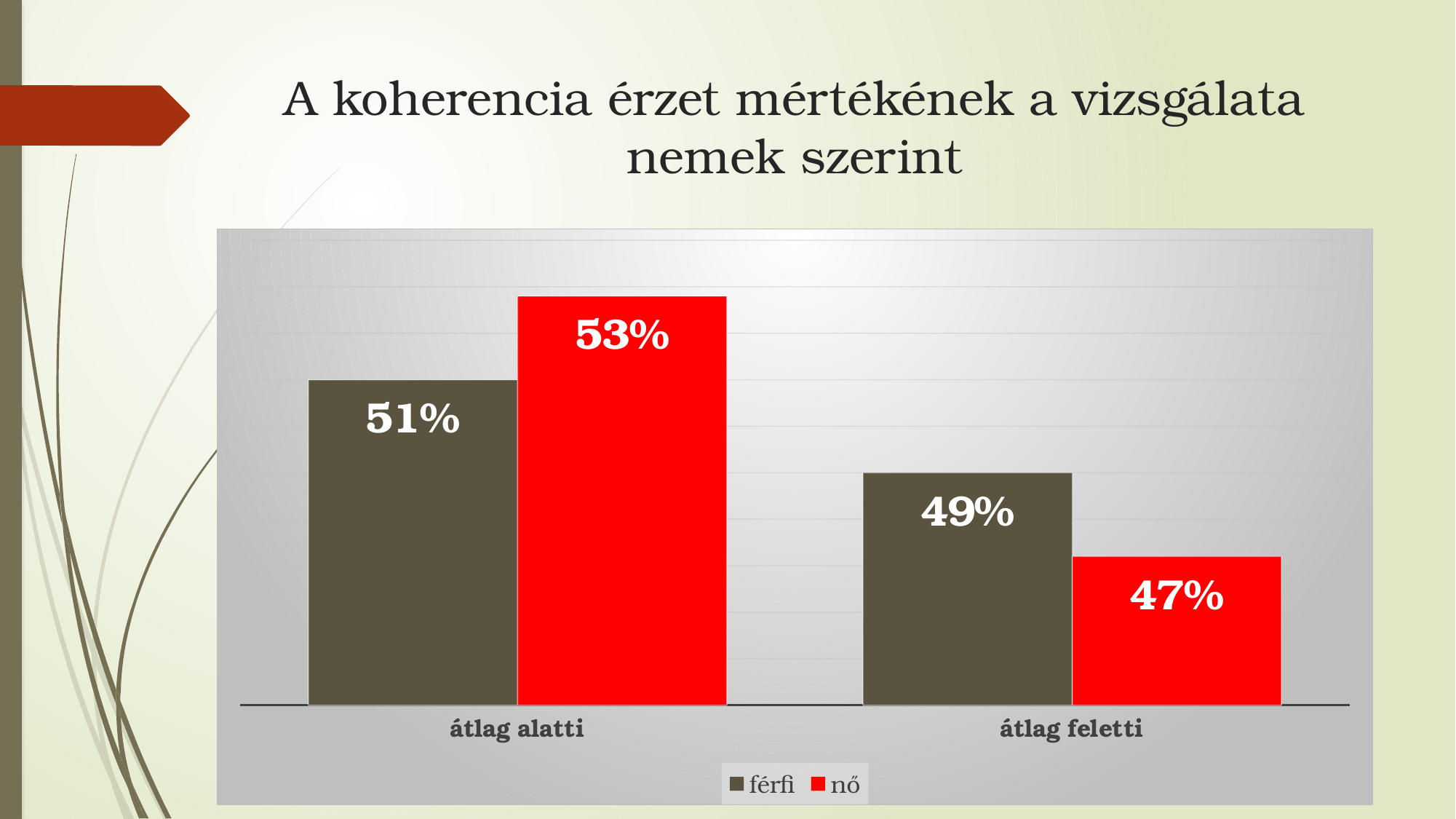

# A koherencia érzet mértékének a vizsgálata nemek szerint

### Chart

| Category | férfi | nő |
|---|---|---|
| átlag alatti | 0.51 | 0.528 |
| átlag feletti | 0.49 | 0.472 |